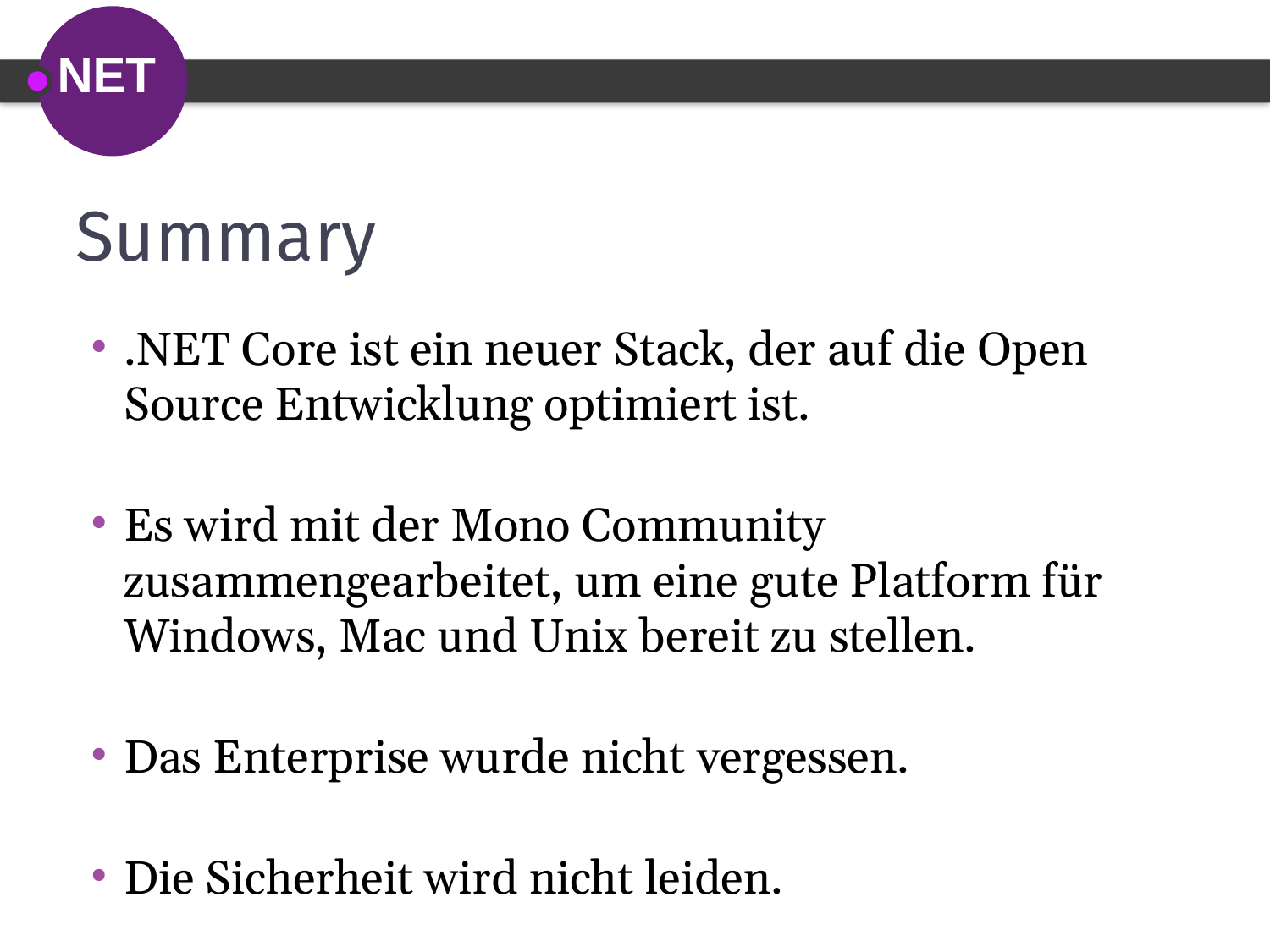

# Summary
.NET Core ist ein neuer Stack, der auf die Open Source Entwicklung optimiert ist.

Es wird mit der Mono Community  zusammengearbeitet, um eine gute Platform für Windows, Mac und Unix bereit zu stellen.

Das Enterprise wurde nicht vergessen.

Die Sicherheit wird nicht leiden.